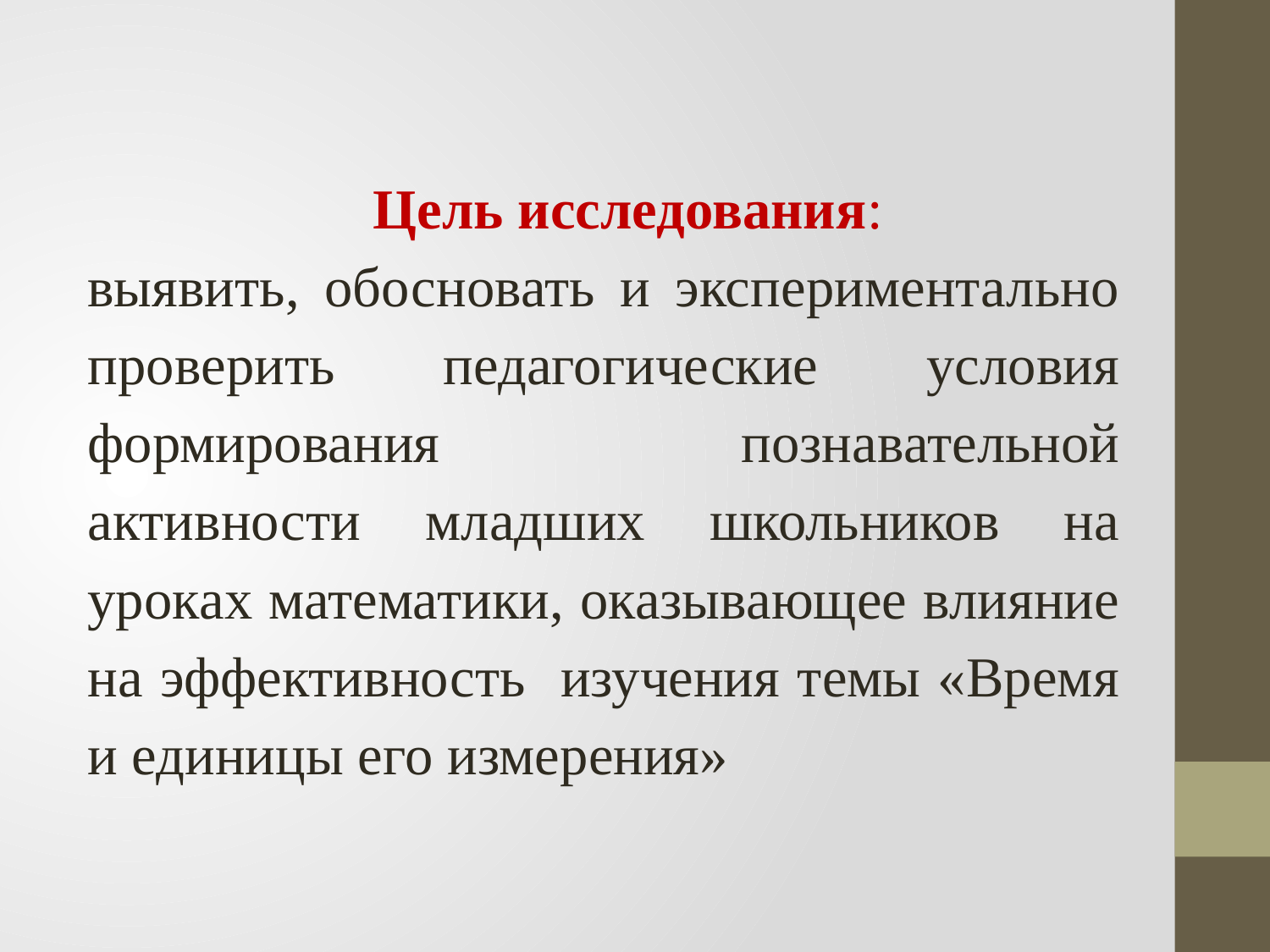

Цель исследования:
выявить, обосновать и экспериментально проверить педагогические условия формирования познавательной активности младших школьников на уроках математики, оказывающее влияние на эффективность  изучения темы «Время и единицы его измерения»